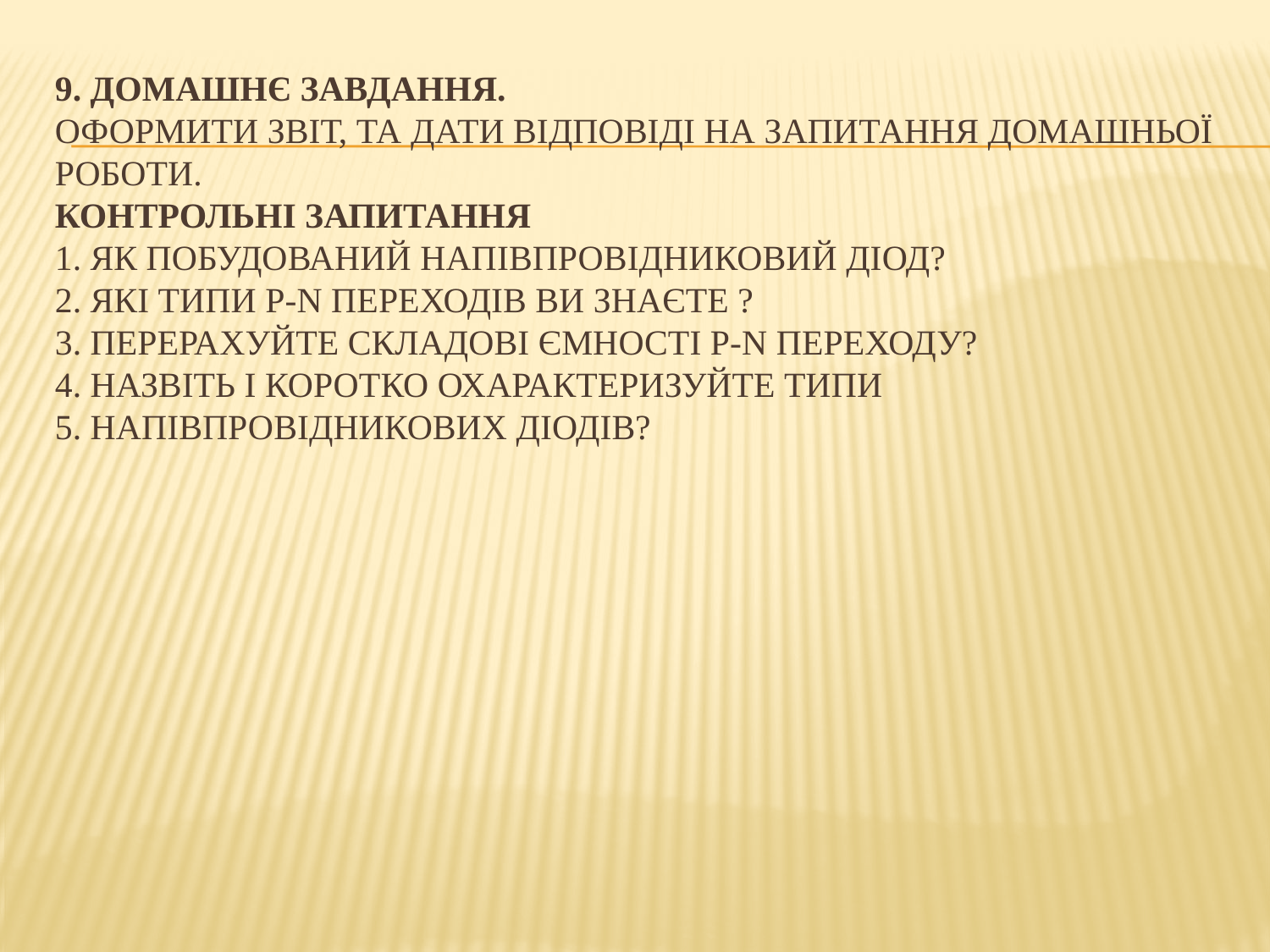

# 9. Домашнє завдання. Оформити звіт, та дати відповіді на запитання домашньої роботи. Контрольні запитання 1. Як побудований напівпровідниковий діод? 2. Які типи p-n переходів Ви знаєте ? 3. Перерахуйте складові ємності p-n переходу? 4. Назвіть і коротко охарактеризуйте типи 5. напівпровідникових діодів?